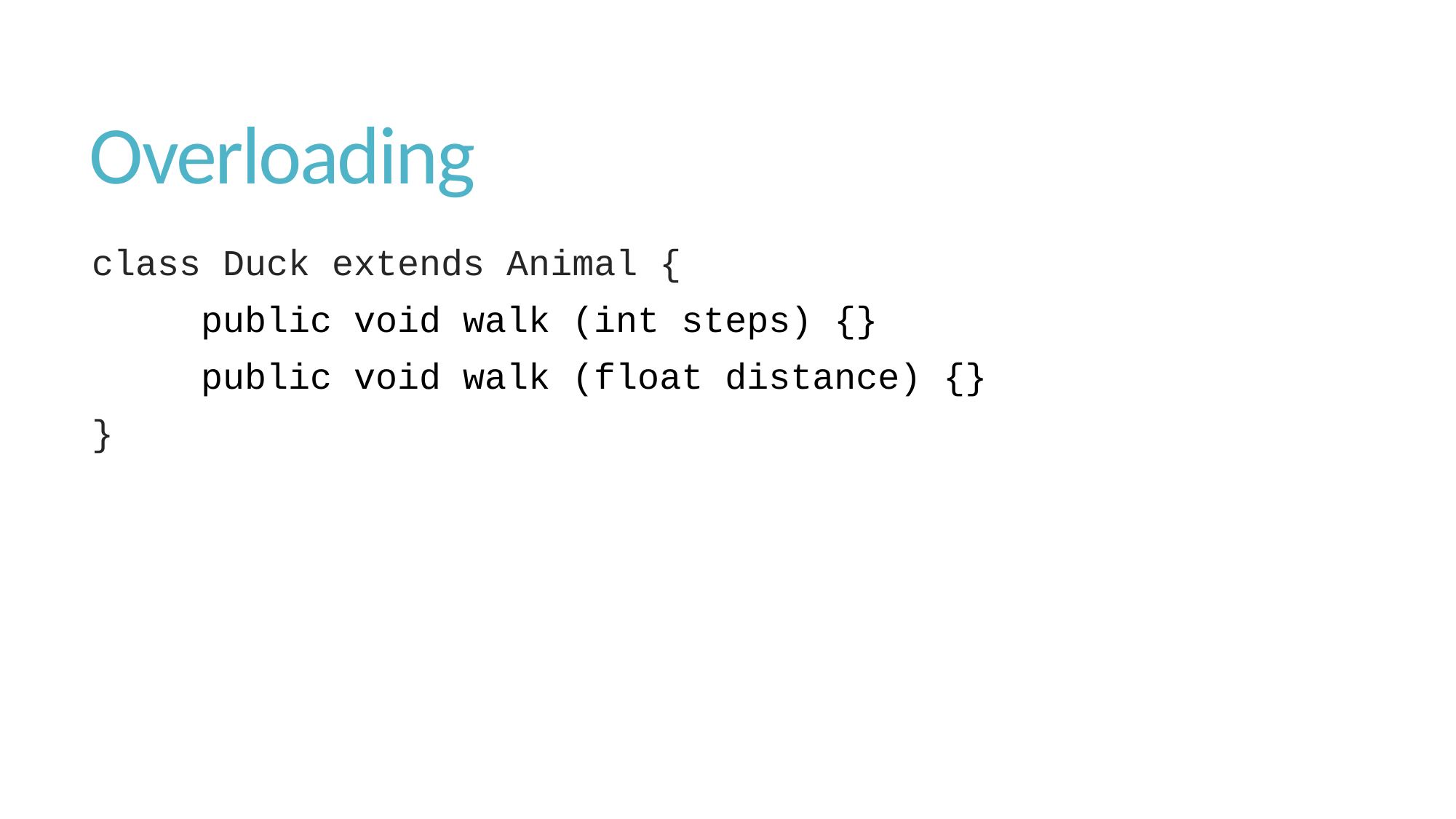

# Overloading
class Duck extends Animal {
	public void walk (int steps) {}
	public void walk (float distance) {}
}